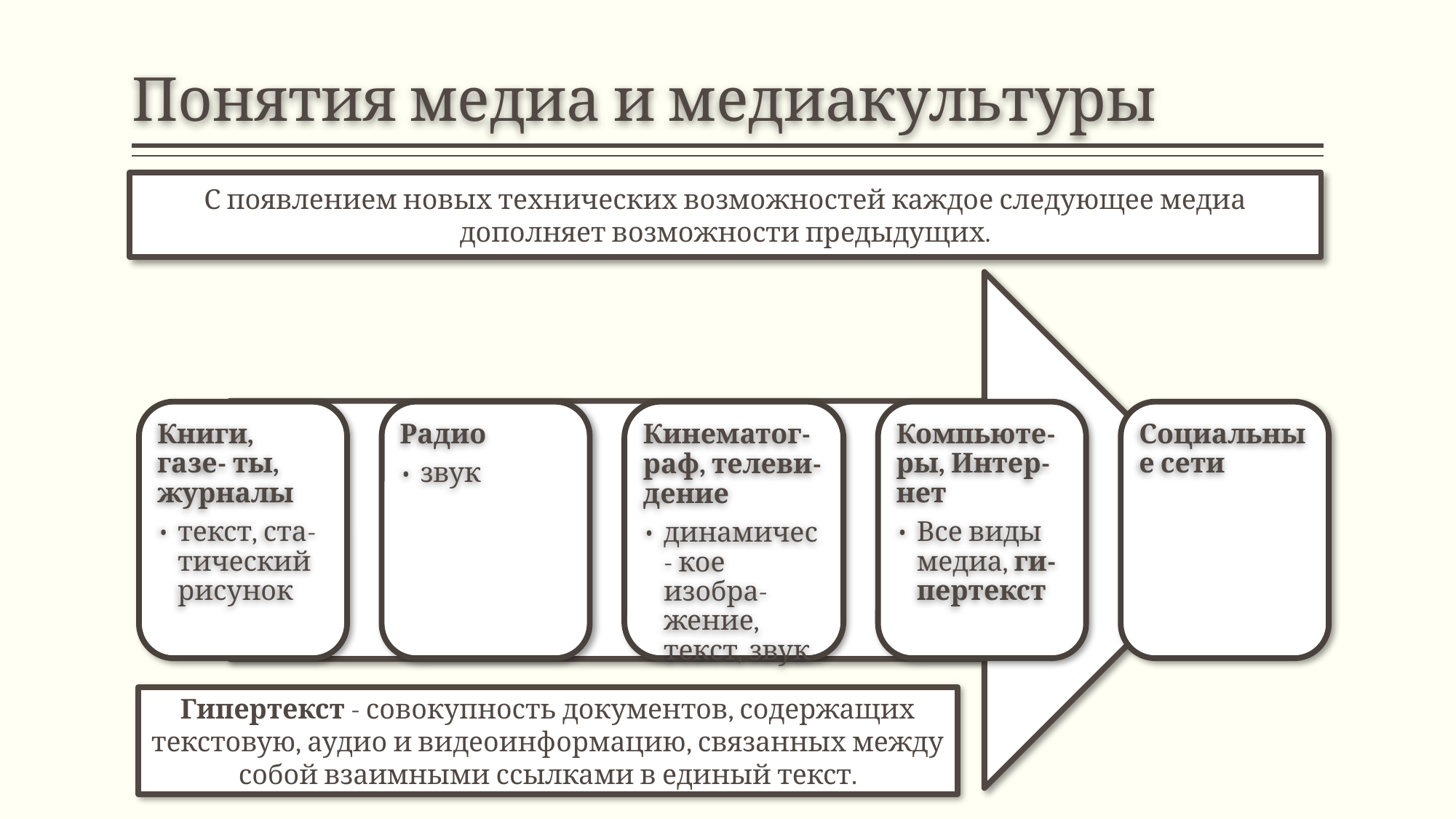

# Понятия медиа и медиакультуры
С появлением новых технических возможностей каждое следующее медиа дополняет возможности предыдущих.

Книги, газе- ты, журналы
текст, ста- тический рисунок
Радио
звук
Компьюте- ры, Интер- нет
Все виды медиа, ги- пертекст
Социальные сети

Кинематог- раф, телеви- дение
динамичес- кое изобра- жение, текст, звук
Гипертекст - совокупность документов, содержащих текстовую, аудио и видеоинформацию, связанных между собой взаимными ссылками в единый текст.